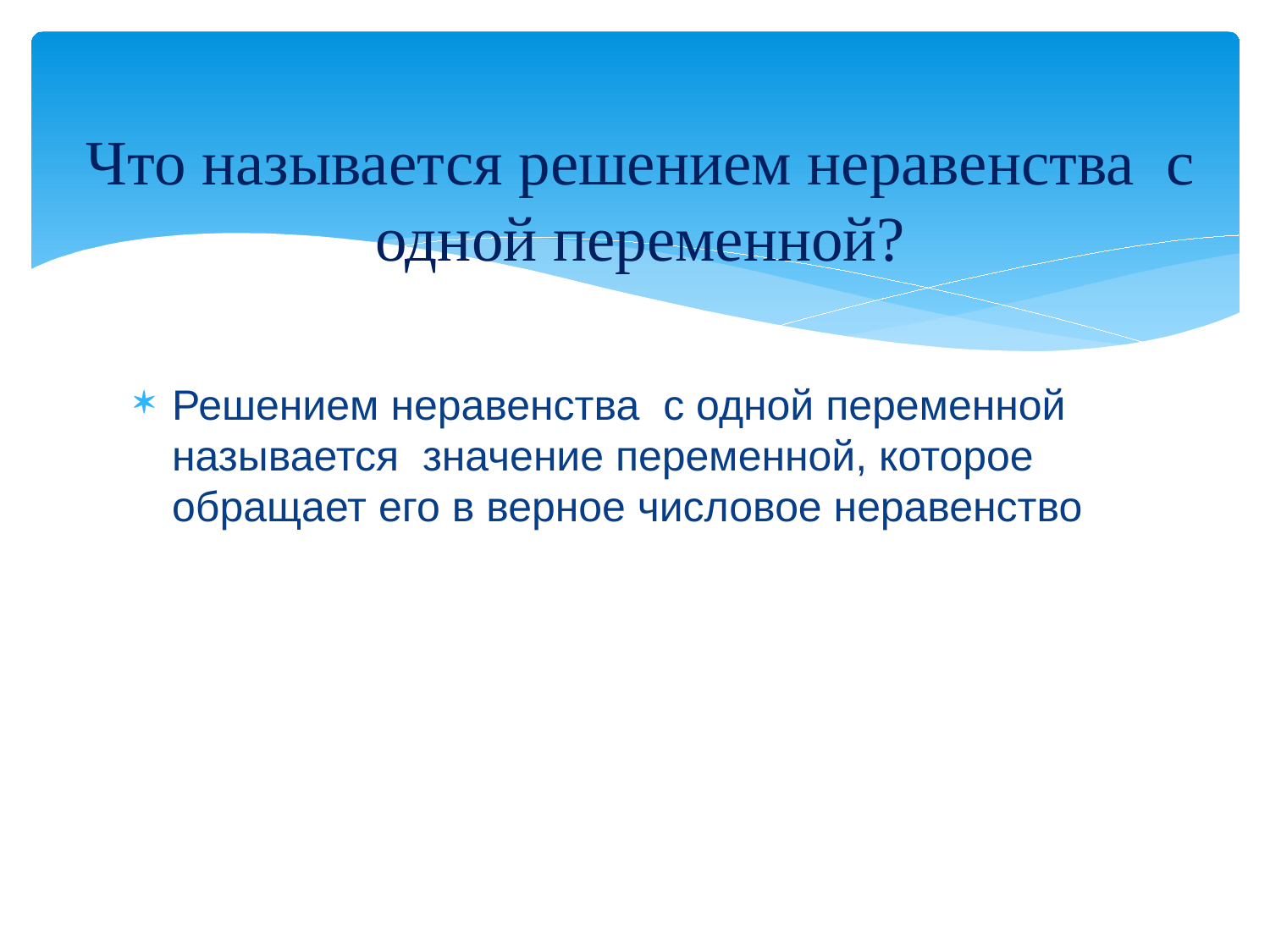

# Что называется решением неравенства  с одной переменной?
Решением неравенства  с одной переменной называется  значение переменной, которое обращает его в верное числовое неравенство